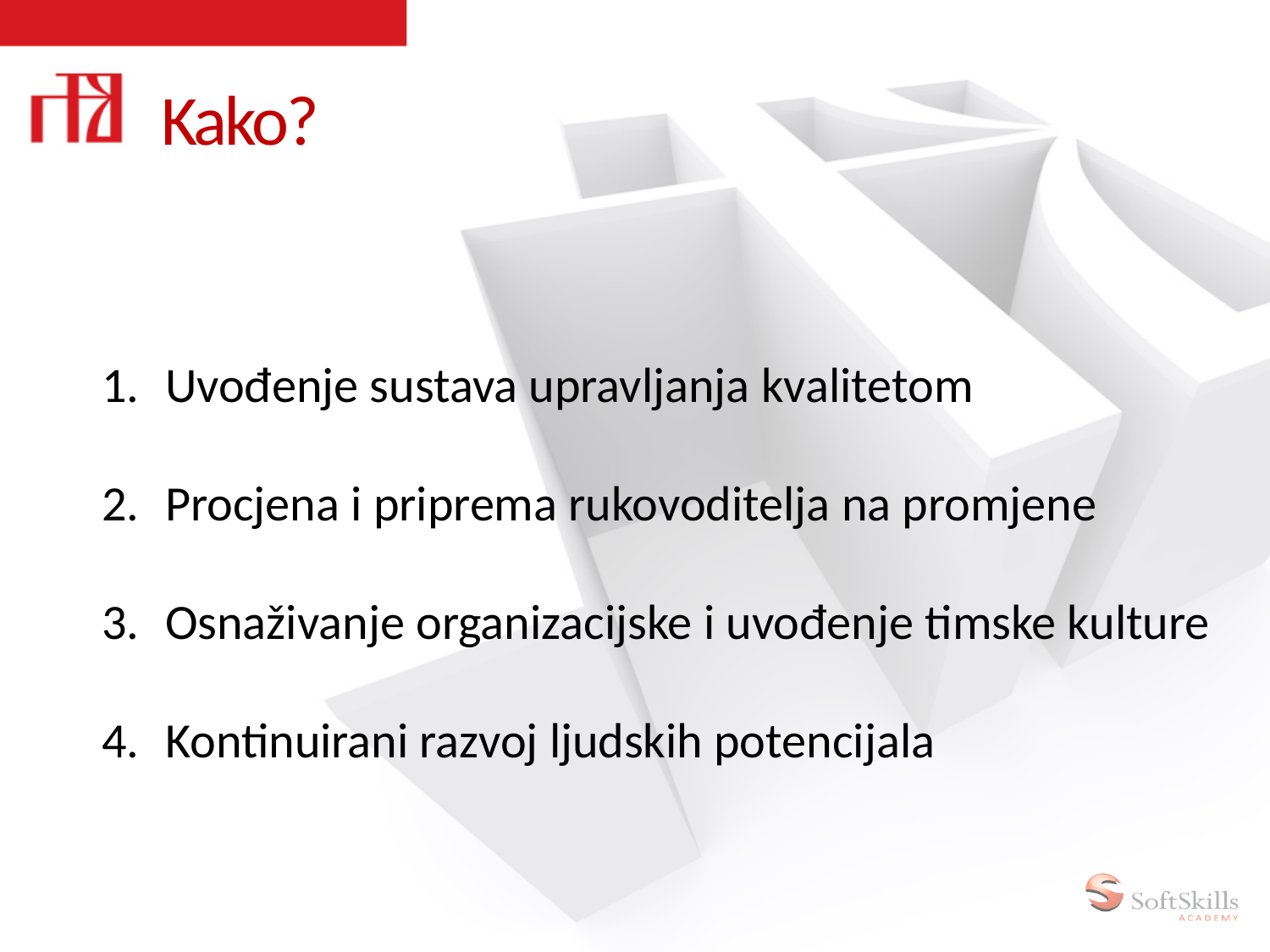

Kako?
Uvođenje sustava upravljanja kvalitetom
Procjena i priprema rukovoditelja na promjene
Osnaživanje organizacijske i uvođenje timske kulture
Kontinuirani razvoj ljudskih potencijala